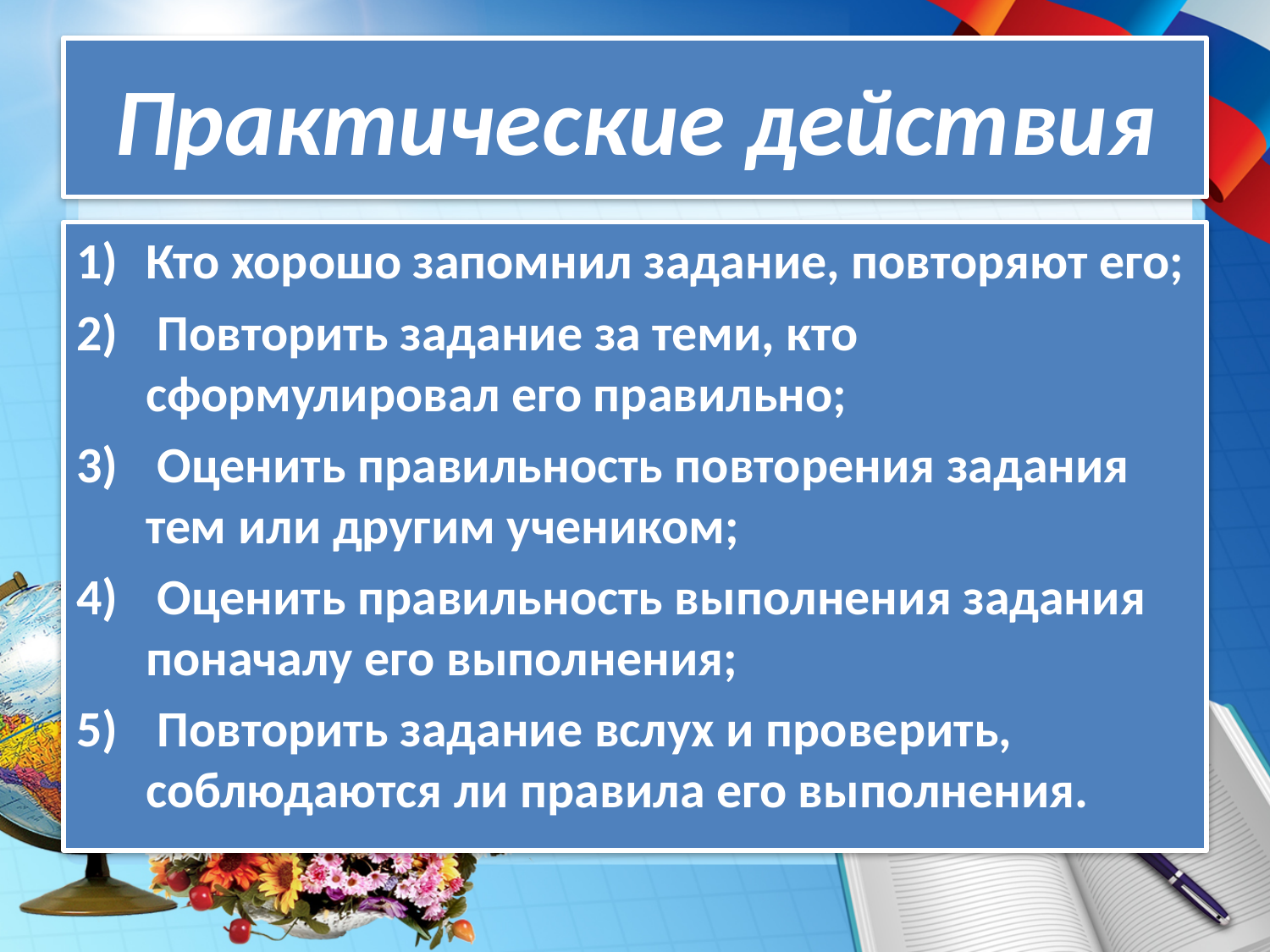

# Практические действия
Кто хорошо запомнил задание, повторяют его;
 Повторить задание за теми, кто сформулировал его правильно;
 Оценить правильность повторения задания тем или другим учеником;
 Оценить правильность выполнения задания поначалу его выполнения;
 Повторить задание вслух и проверить, соблюдаются ли правила его выполнения.